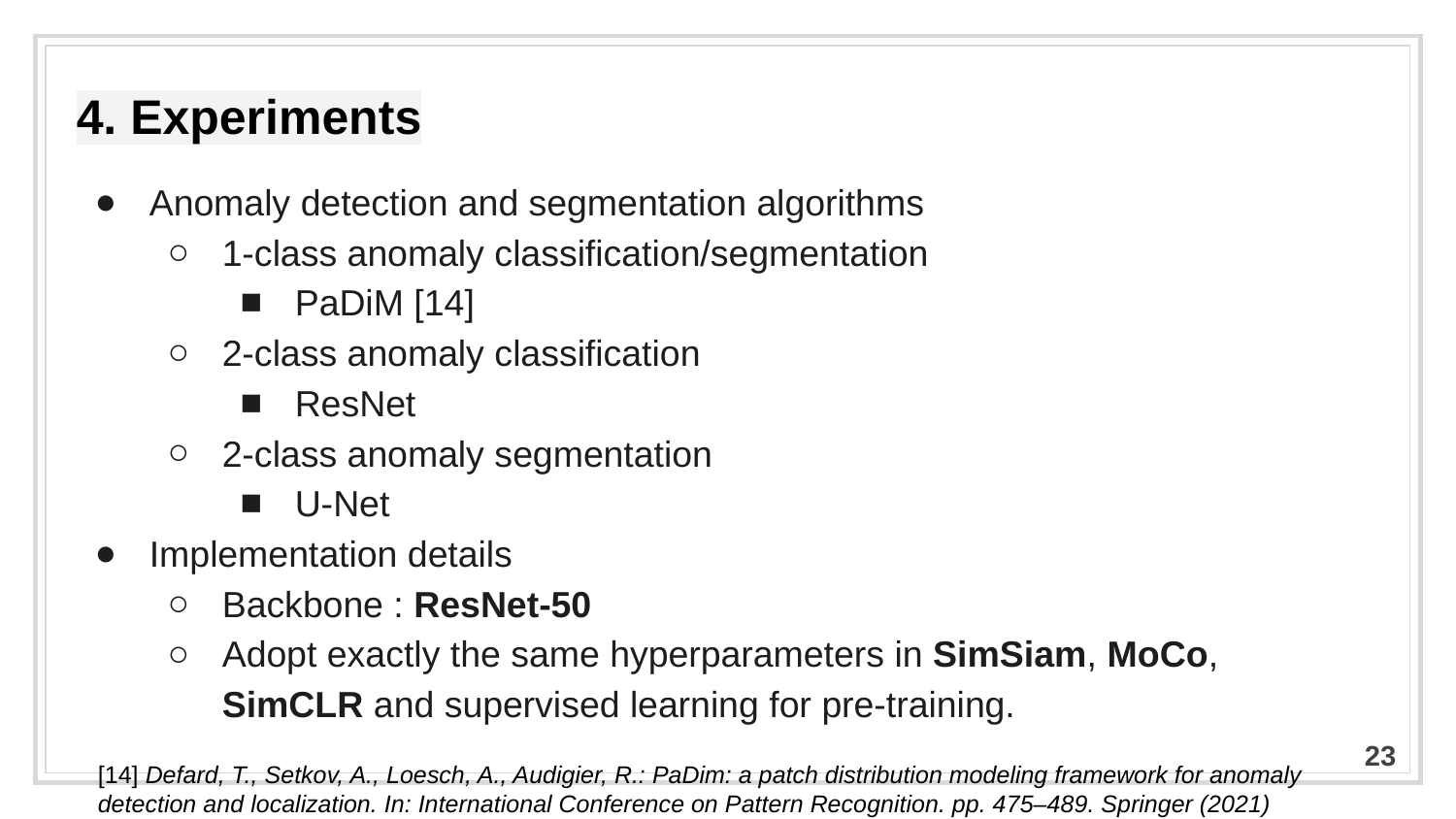

# 4. Experiments
Anomaly detection and segmentation algorithms
1-class anomaly classification/segmentation
PaDiM [14]
2-class anomaly classification
ResNet
2-class anomaly segmentation
U-Net
Implementation details
Backbone : ResNet-50
Adopt exactly the same hyperparameters in SimSiam, MoCo, SimCLR and supervised learning for pre-training.
23
[14] Defard, T., Setkov, A., Loesch, A., Audigier, R.: PaDim: a patch distribution modeling framework for anomaly detection and localization. In: International Conference on Pattern Recognition. pp. 475–489. Springer (2021)